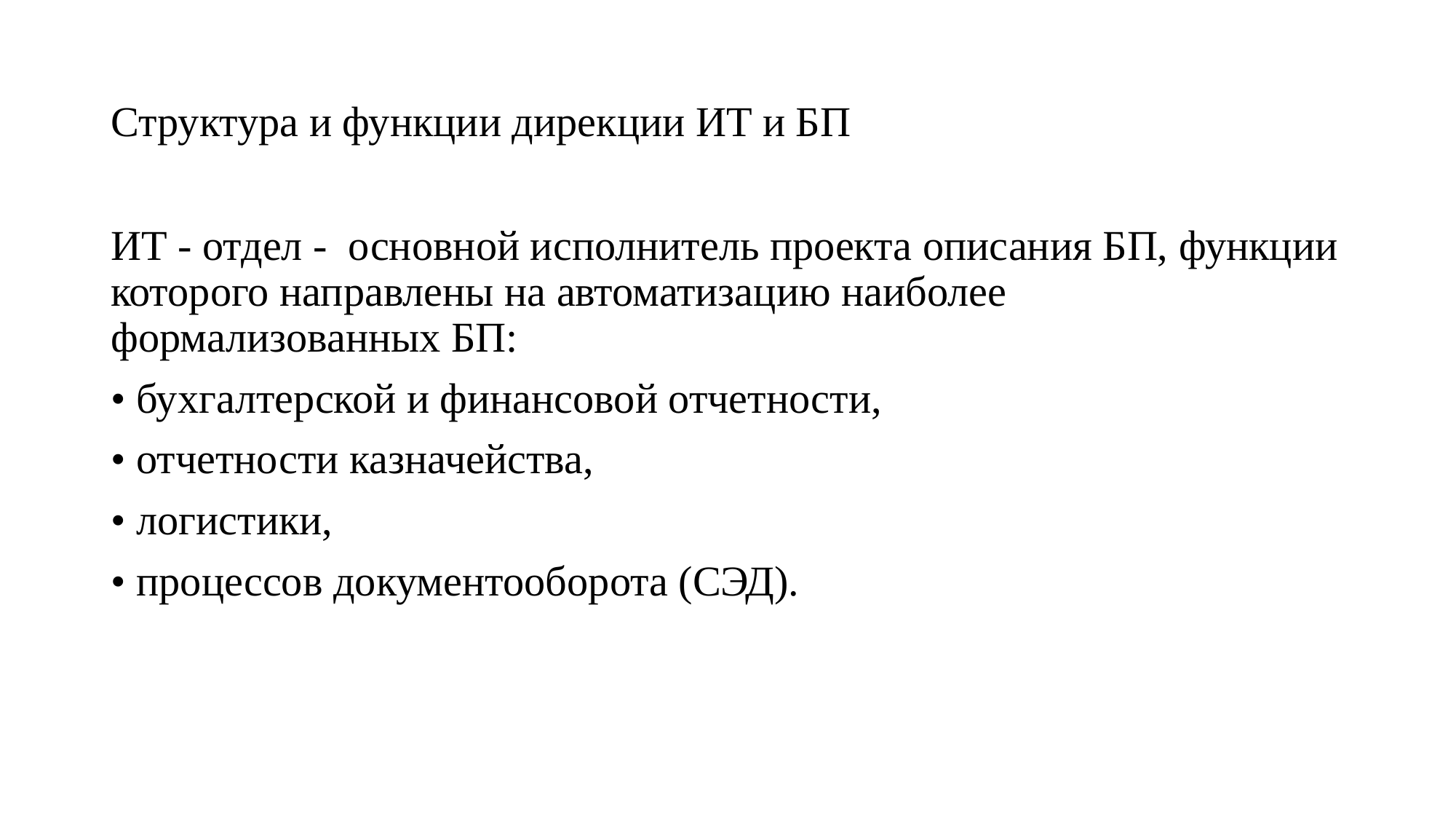

# Структура и функции дирекции ИТ и БП
ИТ - отдел -  основной исполнитель проекта описания БП, функции которого направлены на автоматизацию наиболее формализованных БП:
• бухгалтерской и финансовой отчетности,
• отчетности казначейства,
• логистики,
• процессов документооборота (СЭД).